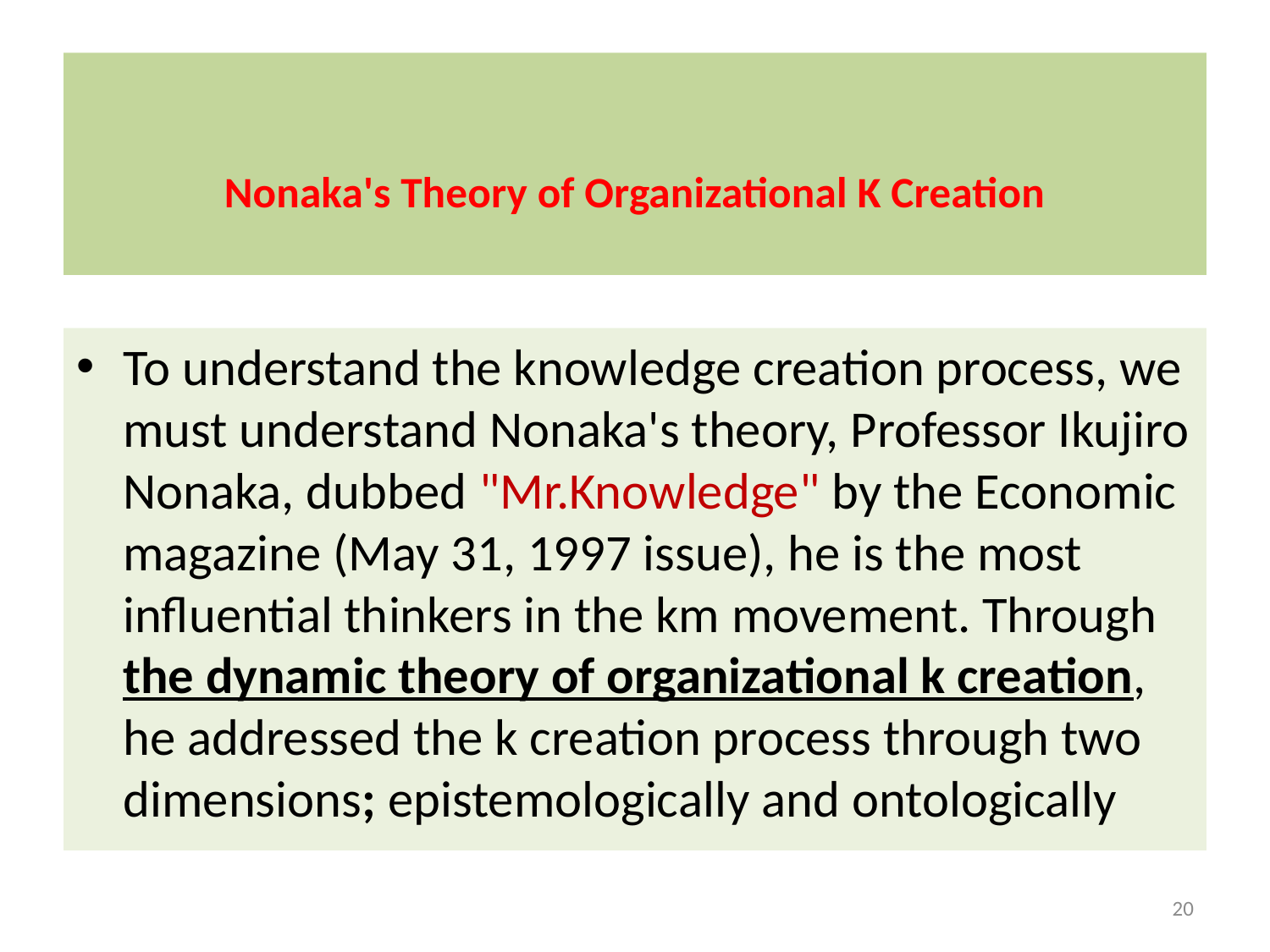

# Nonaka's Theory of Organizational K Creation
To understand the knowledge creation process, we must understand Nonaka's theory, Professor Ikujiro Nonaka, dubbed "Mr.Knowledge" by the Economic magazine (May 31, 1997 issue), he is the most influential thinkers in the km movement. Through  the dynamic theory of organizational k creation, he addressed the k creation process through two dimensions; epistemologically and ontologically
20